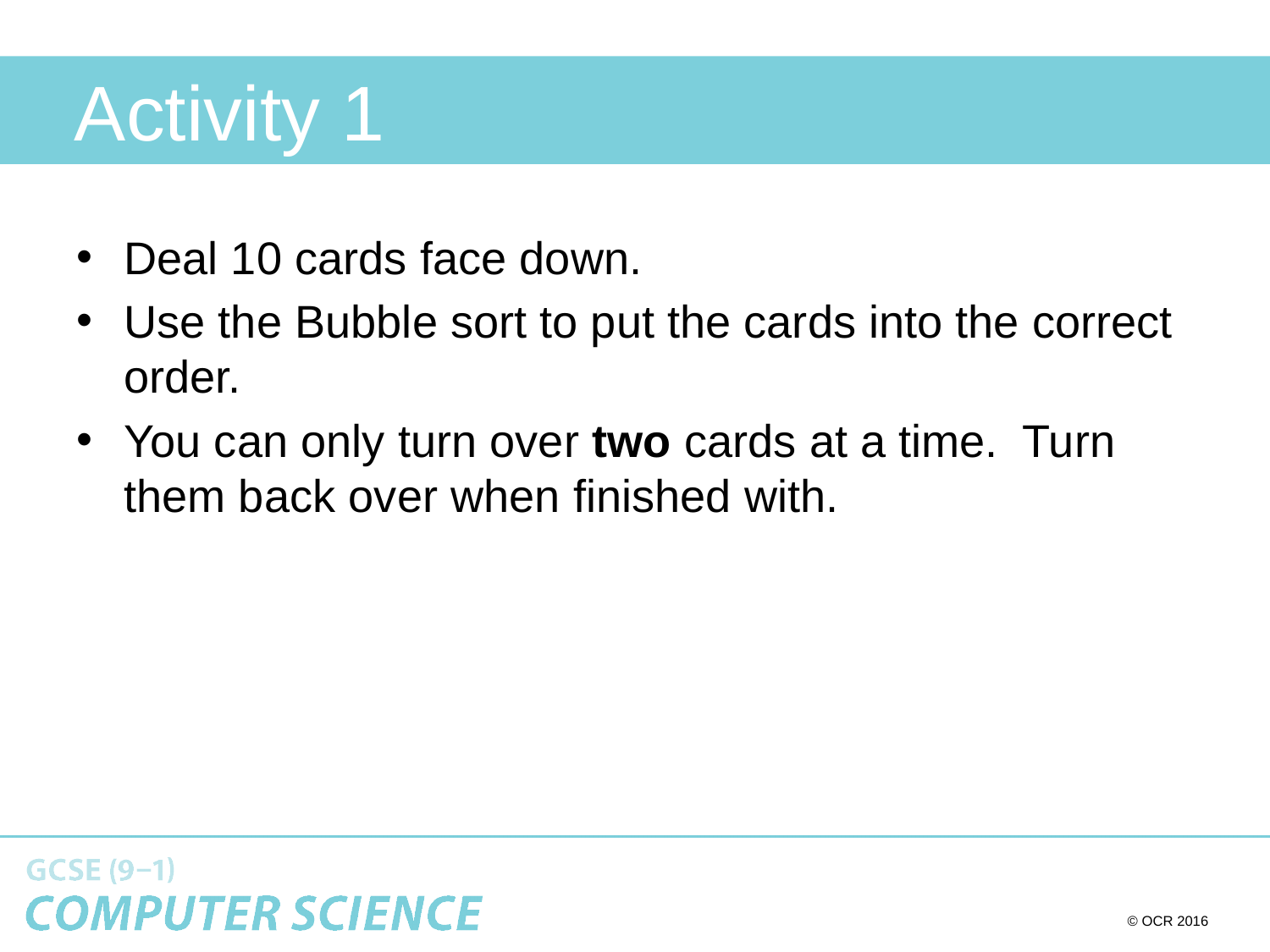

# Activity 1
Deal 10 cards face down.
Use the Bubble sort to put the cards into the correct order.
You can only turn over two cards at a time.  Turn them back over when finished with.